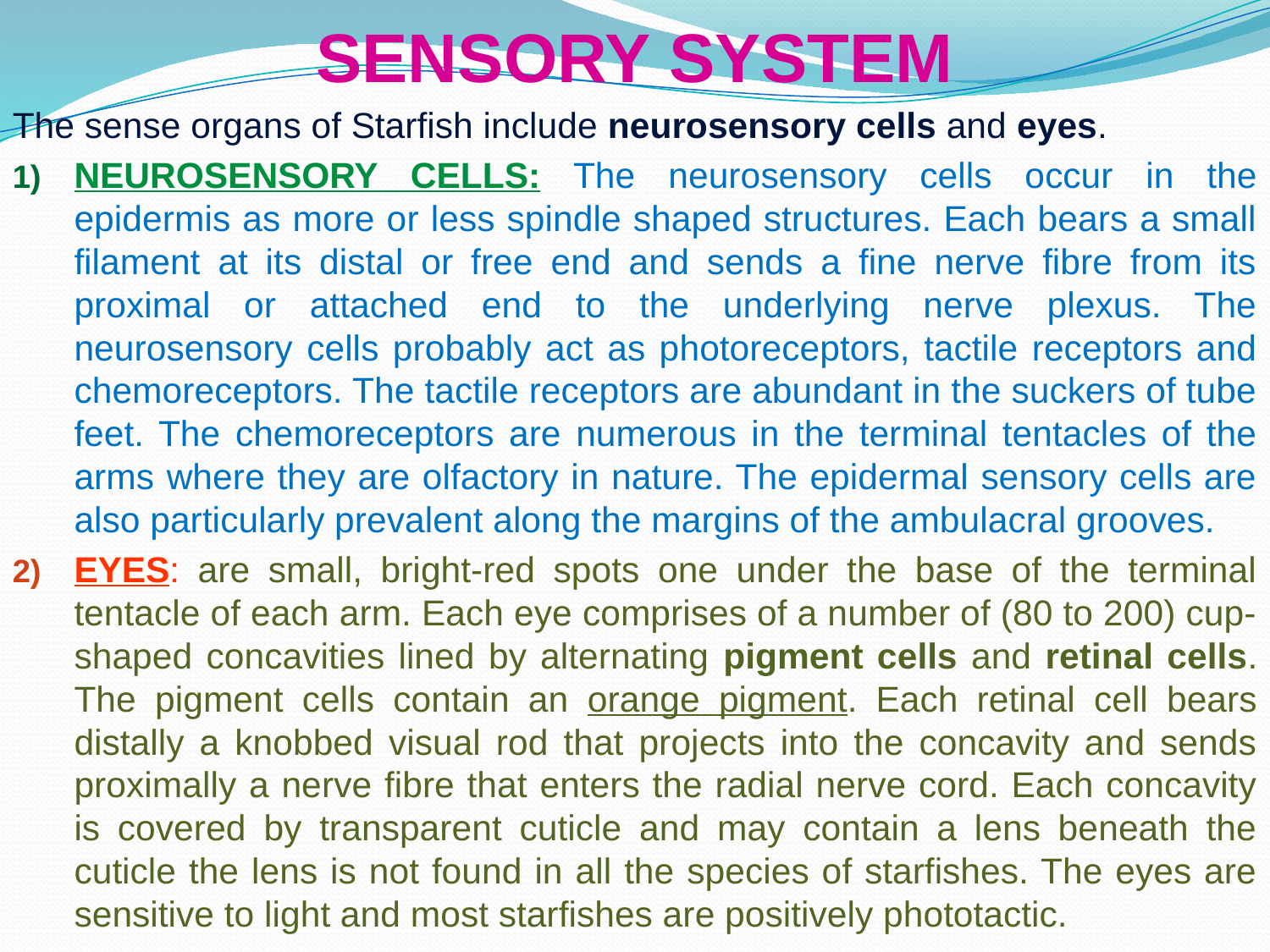

# SENSORY SYSTEM
The sense organs of Starfish include neurosensory cells and eyes.
NEUROSENSORY CELLS: The neurosensory cells occur in the epidermis as more or less spindle shaped structures. Each bears a small filament at its distal or free end and sends a fine nerve fibre from its proximal or attached end to the underlying nerve plexus. The neurosensory cells probably act as photoreceptors, tactile receptors and chemoreceptors. The tactile receptors are abundant in the suckers of tube feet. The chemoreceptors are numerous in the terminal tentacles of the arms where they are olfactory in nature. The epidermal sensory cells are also particularly prevalent along the margins of the ambulacral grooves.
EYES: are small, bright-red spots one under the base of the terminal tentacle of each arm. Each eye comprises of a number of (80 to 200) cup-shaped concavities lined by alternating pigment cells and retinal cells. The pigment cells contain an orange pigment. Each retinal cell bears distally a knobbed visual rod that projects into the concavity and sends proximally a nerve fibre that enters the radial nerve cord. Each concavity is covered by transparent cuticle and may contain a lens beneath the cuticle the lens is not found in all the species of starfishes. The eyes are sensitive to light and most starfishes are positively phototactic.